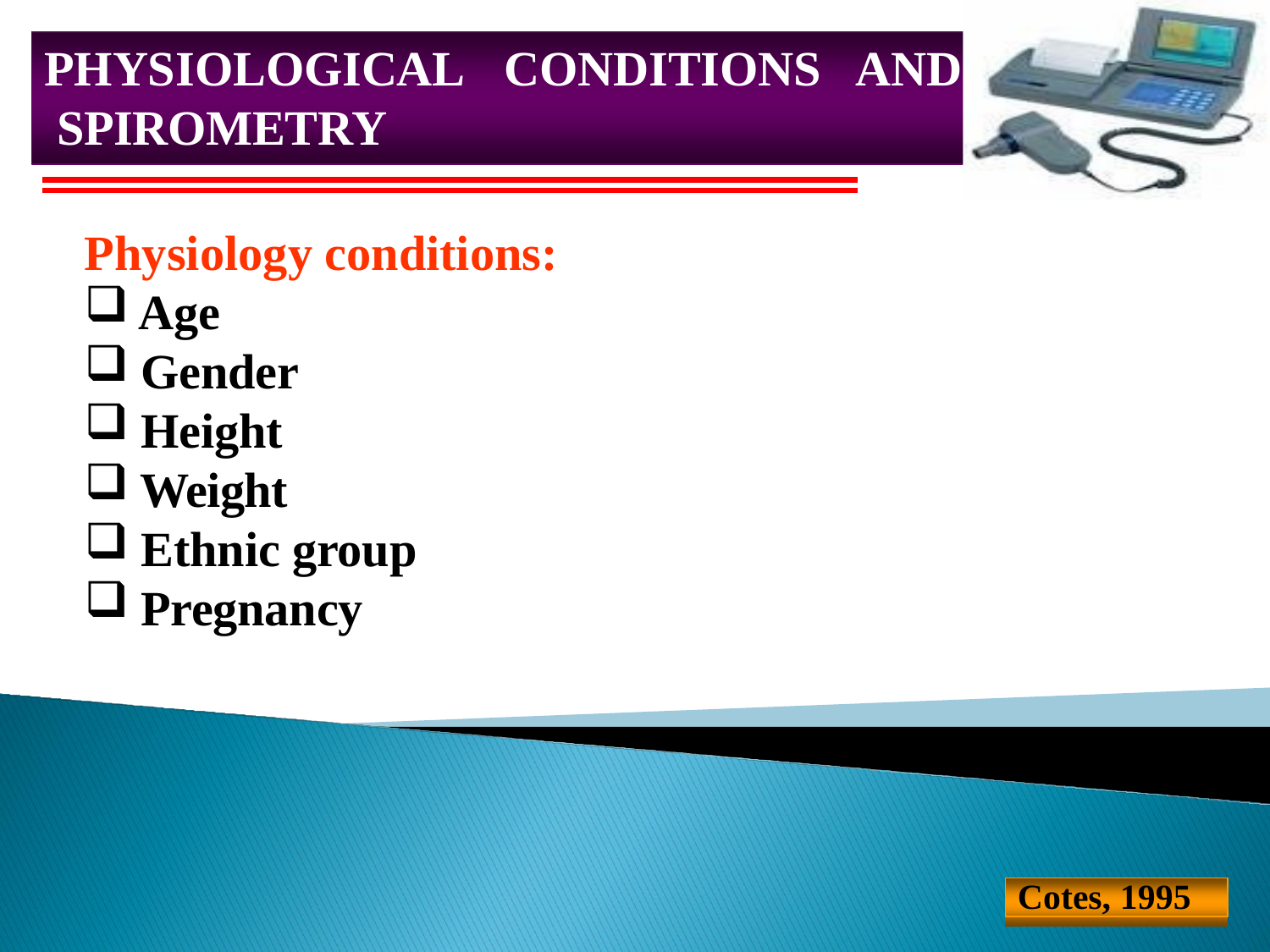

# PHYSIOLOGICAL  SPIROMETRY
CONDITIONS	AND

Physiology conditions:
Age
Gender
Height
Weight
Ethnic group
Pregnancy

Cotes, 1995